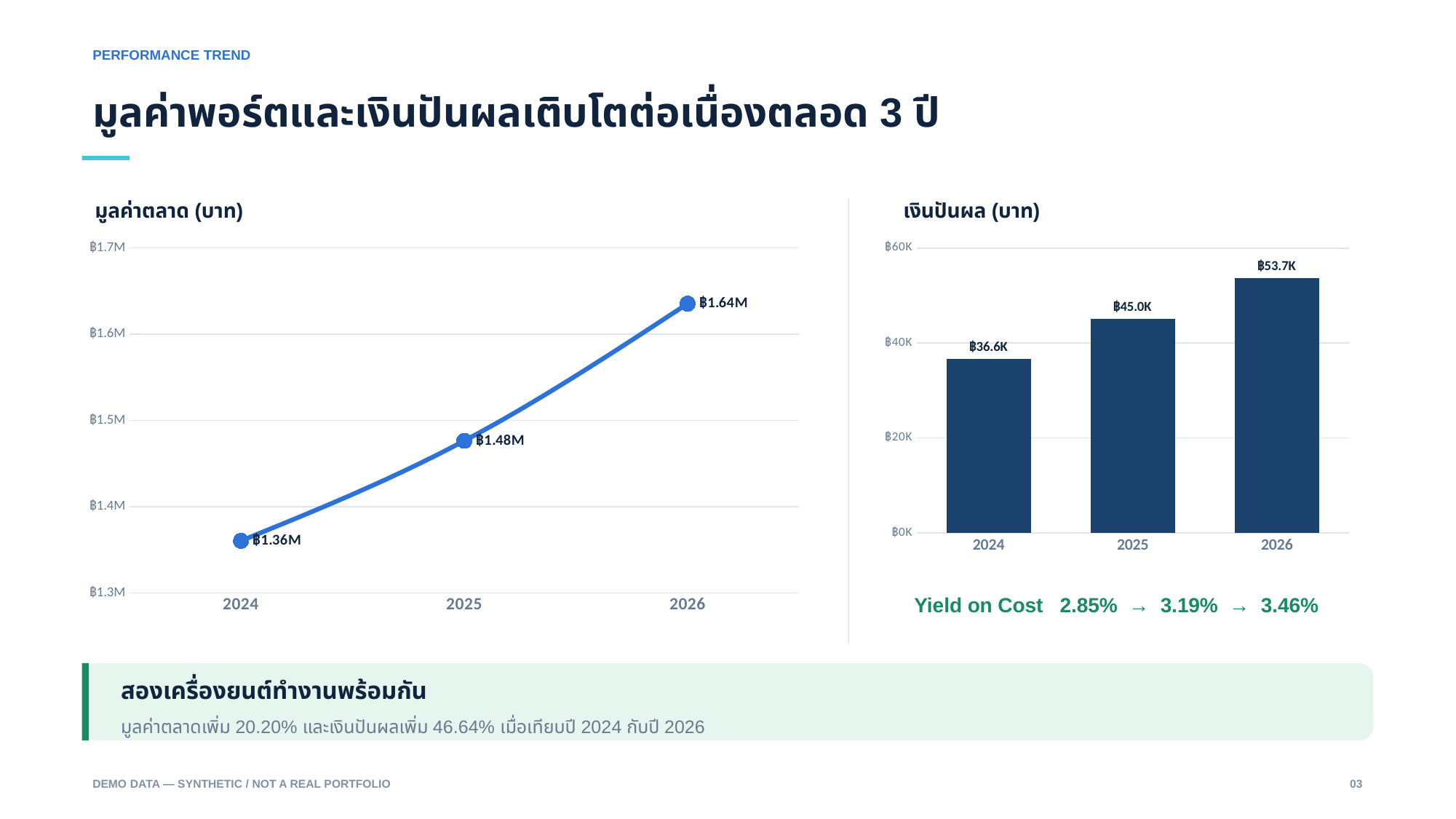

PERFORMANCE TREND
มูลค่าพอร์ตและเงินปันผลเติบโตต่อเนื่องตลอด 3 ปี

มูลค่าตลาด (บาท)
เงินปันผล (บาท)

### Chart

| Category |  |
|---|---|
| 2024 | 1360450.0 |
| 2025 | 1476300.0 |
| 2026 | 1635225.0 |

### Chart

| Category |  |
|---|---|
| 2024 | 36608.0 |
| 2025 | 45026.0 |
| 2026 | 53683.0 |
Yield on Cost   2.85%  →  3.19%  →  3.46%

สองเครื่องยนต์ทำงานพร้อมกัน
มูลค่าตลาดเพิ่ม 20.20% และเงินปันผลเพิ่ม 46.64% เมื่อเทียบปี 2024 กับปี 2026
DEMO DATA — SYNTHETIC / NOT A REAL PORTFOLIO
03